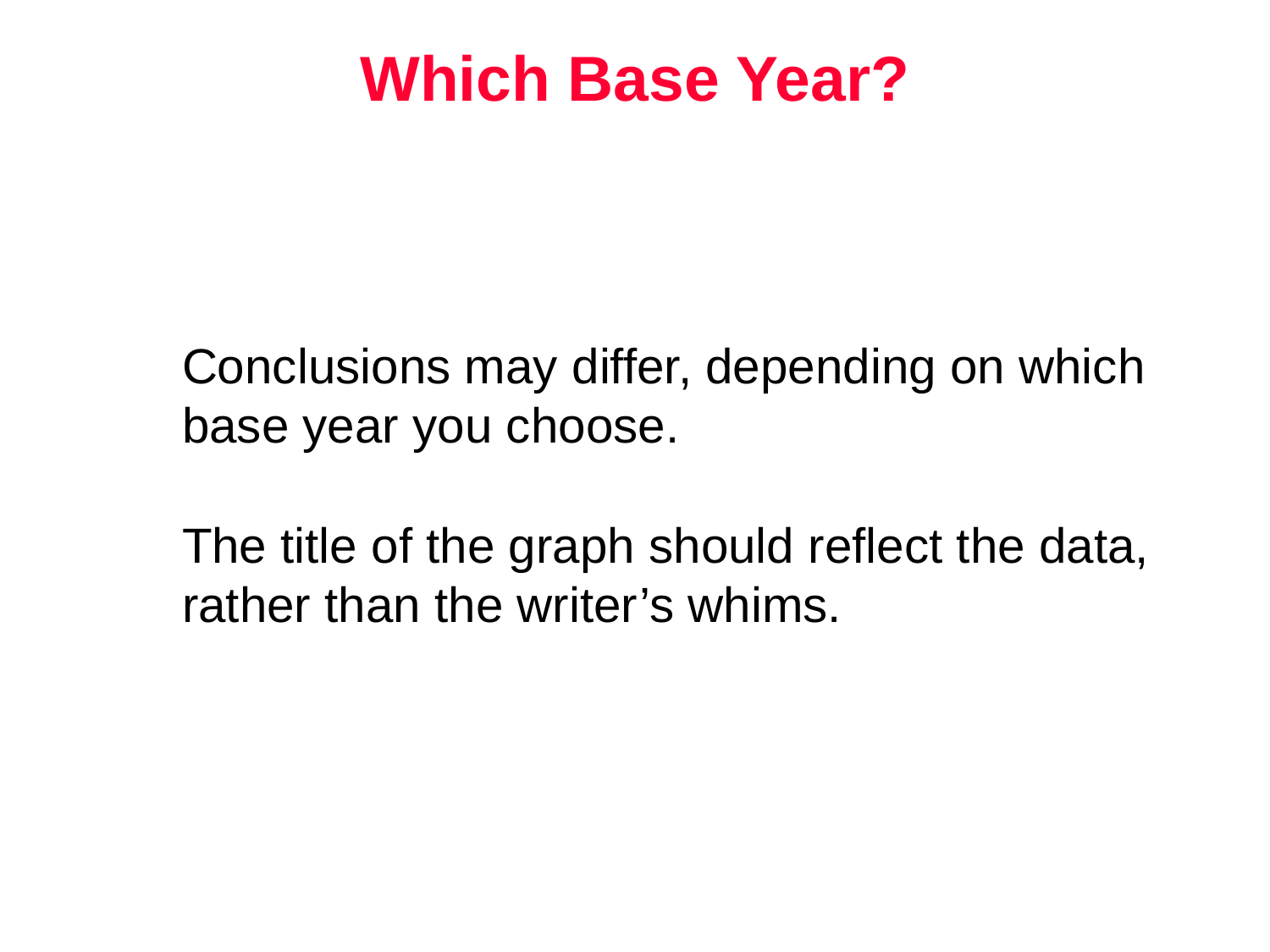

Which Base Year?
Conclusions may differ, depending on which base year you choose.

The title of the graph should reflect the data, rather than the writer’s whims.